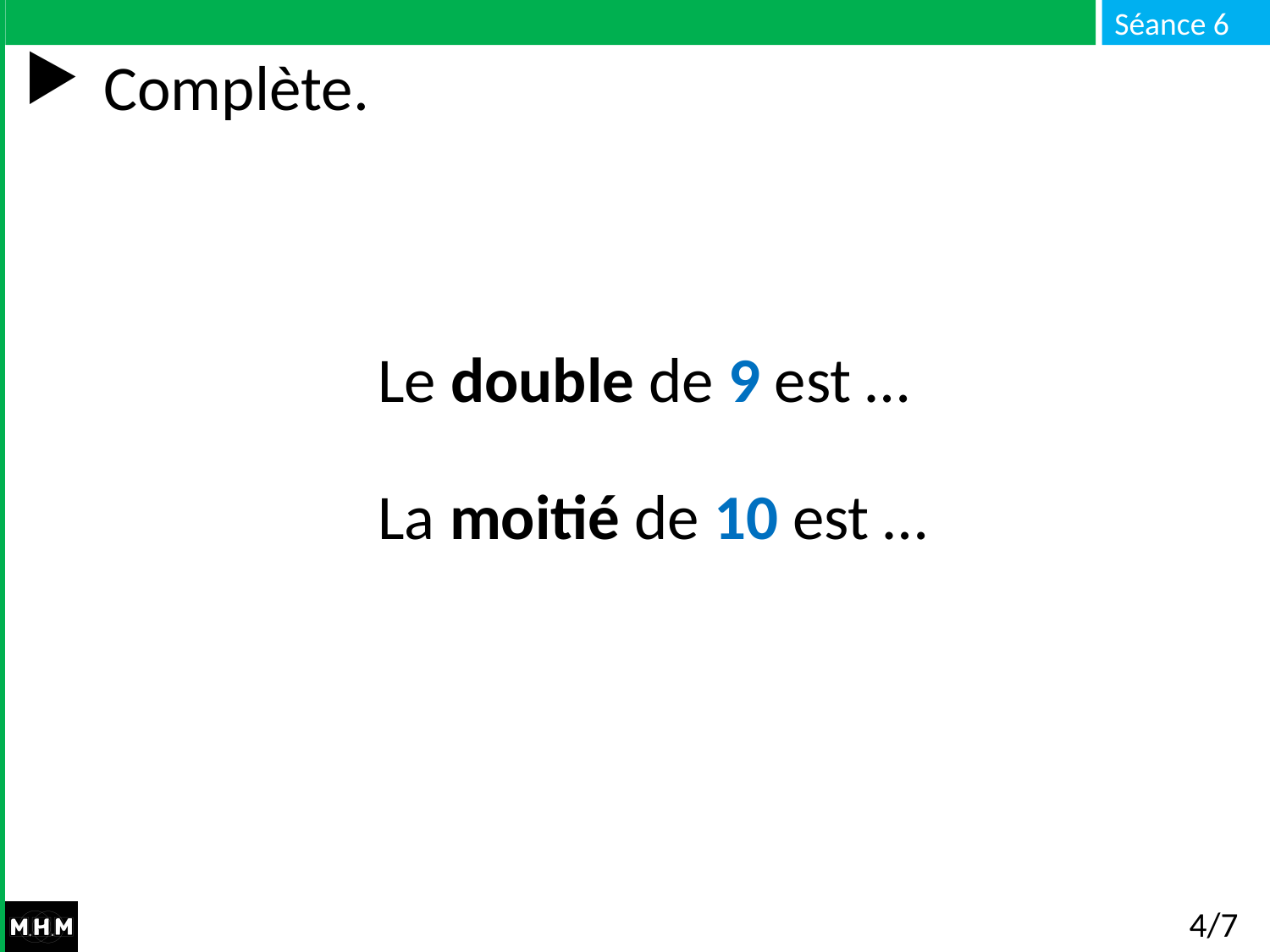

# Complète.
Le double de 9 est …

La moitié de 10 est …
4/7